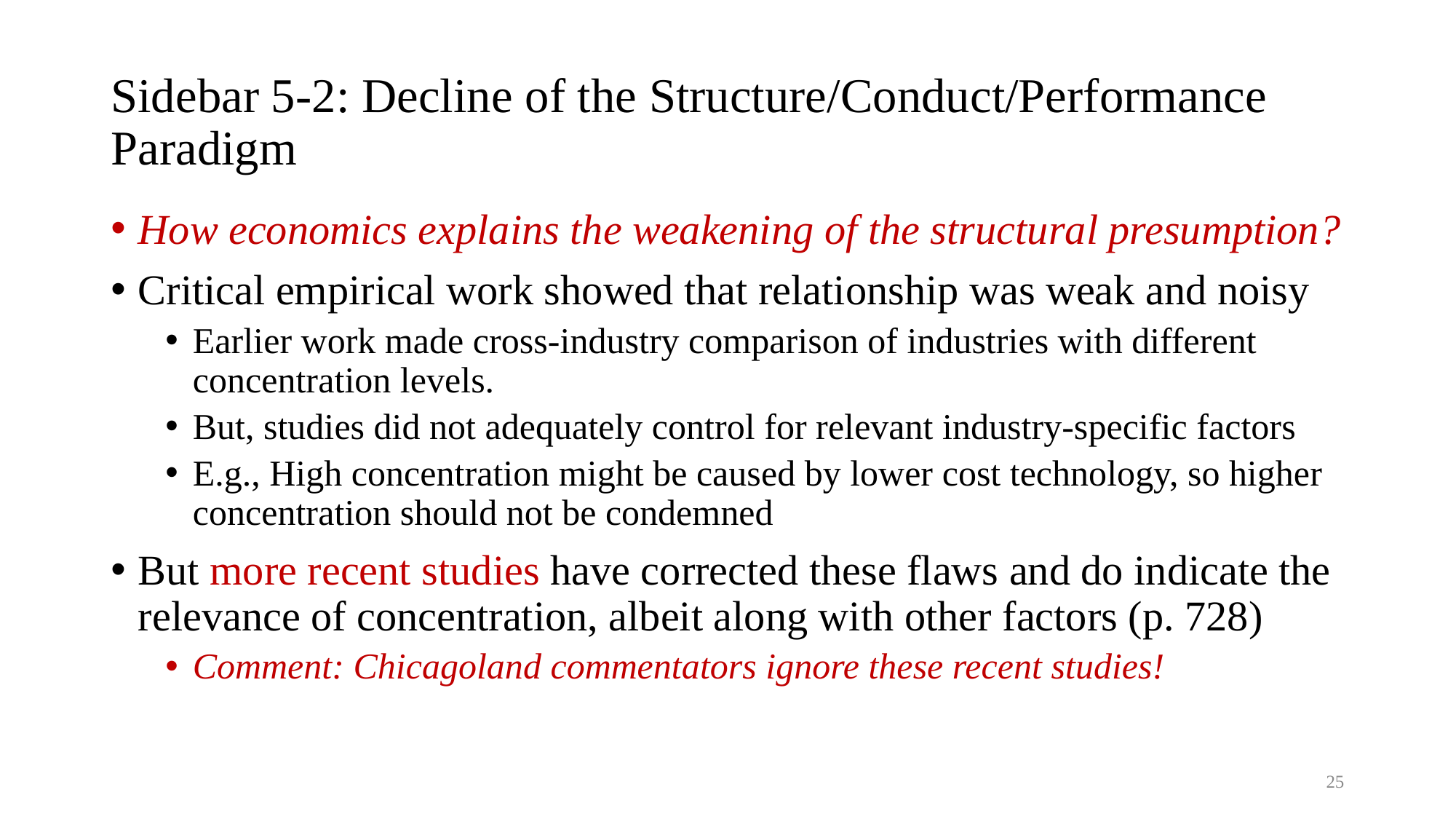

# Sidebar 5-2: Decline of the Structure/Conduct/Performance Paradigm
How economics explains the weakening of the structural presumption?
Critical empirical work showed that relationship was weak and noisy
Earlier work made cross-industry comparison of industries with different concentration levels.
But, studies did not adequately control for relevant industry-specific factors
E.g., High concentration might be caused by lower cost technology, so higher concentration should not be condemned
But more recent studies have corrected these flaws and do indicate the relevance of concentration, albeit along with other factors (p. 728)
Comment: Chicagoland commentators ignore these recent studies!

25